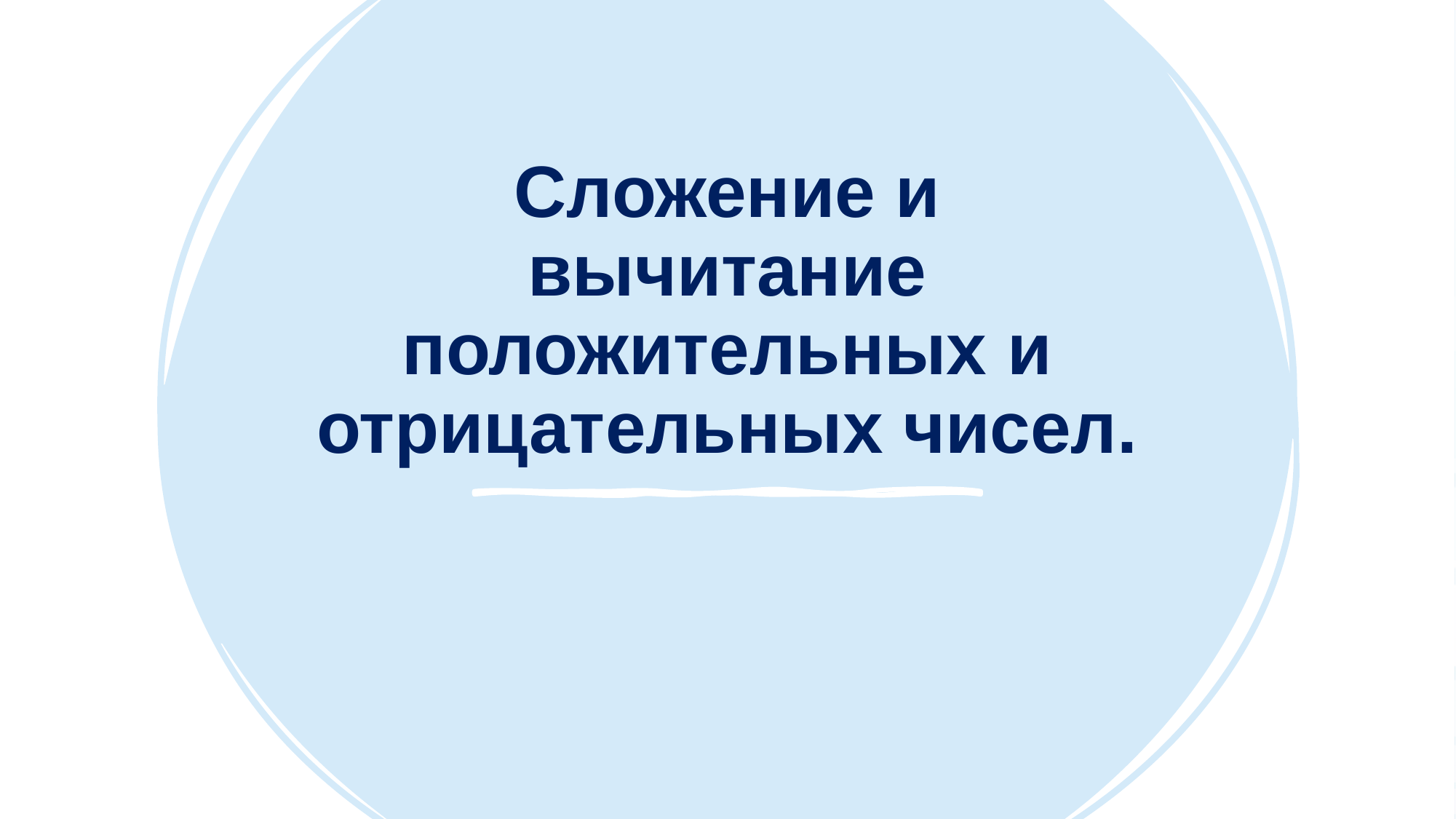

# Сложение и вычитание положительных и отрицательных чисел.